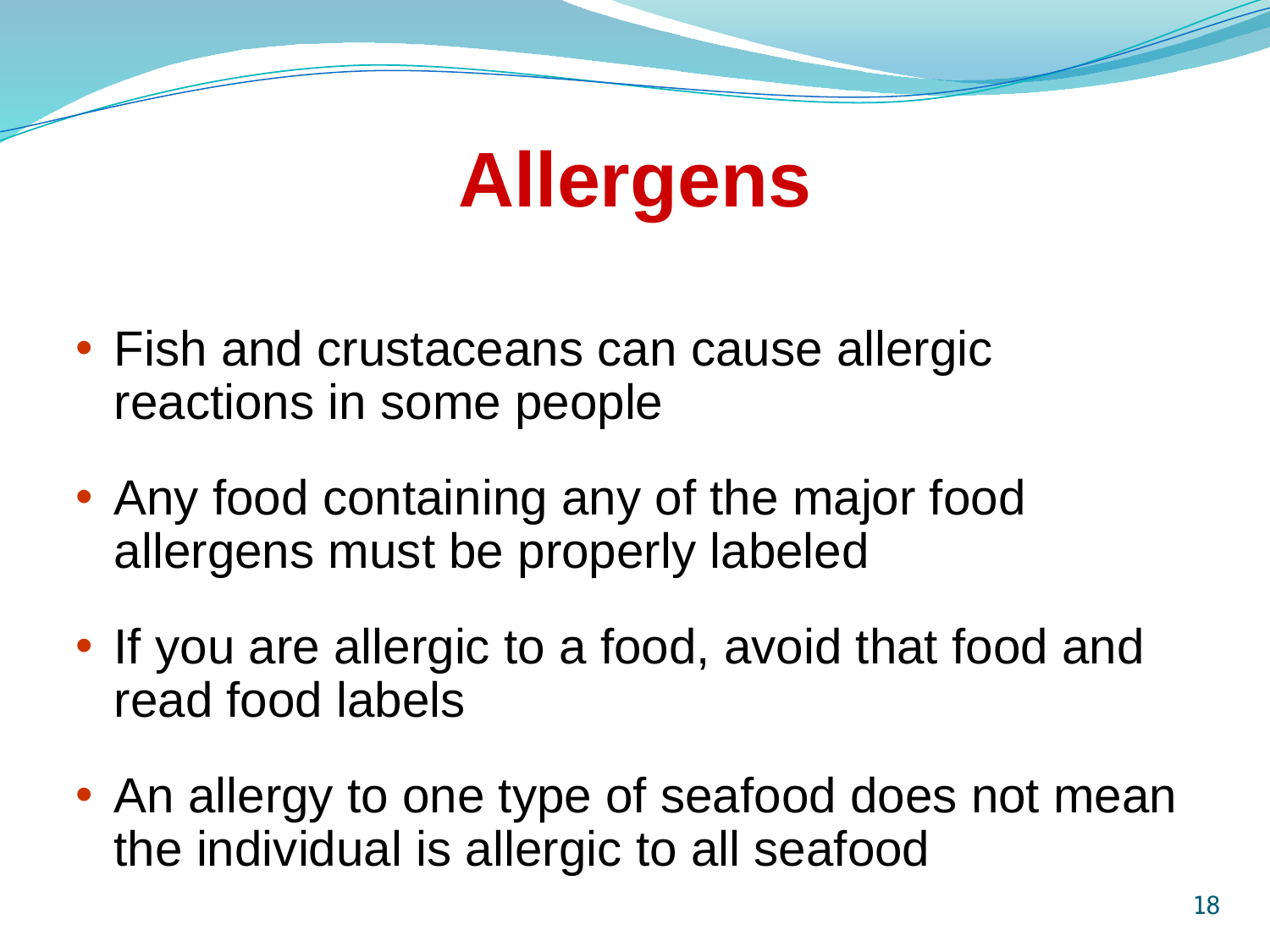

# Allergens
Fish and crustaceans can cause allergic reactions in some people
Any food containing any of the major food allergens must be properly labeled
If you are allergic to a food, avoid that food and read food labels
An allergy to one type of seafood does not mean the individual is allergic to all seafood

18